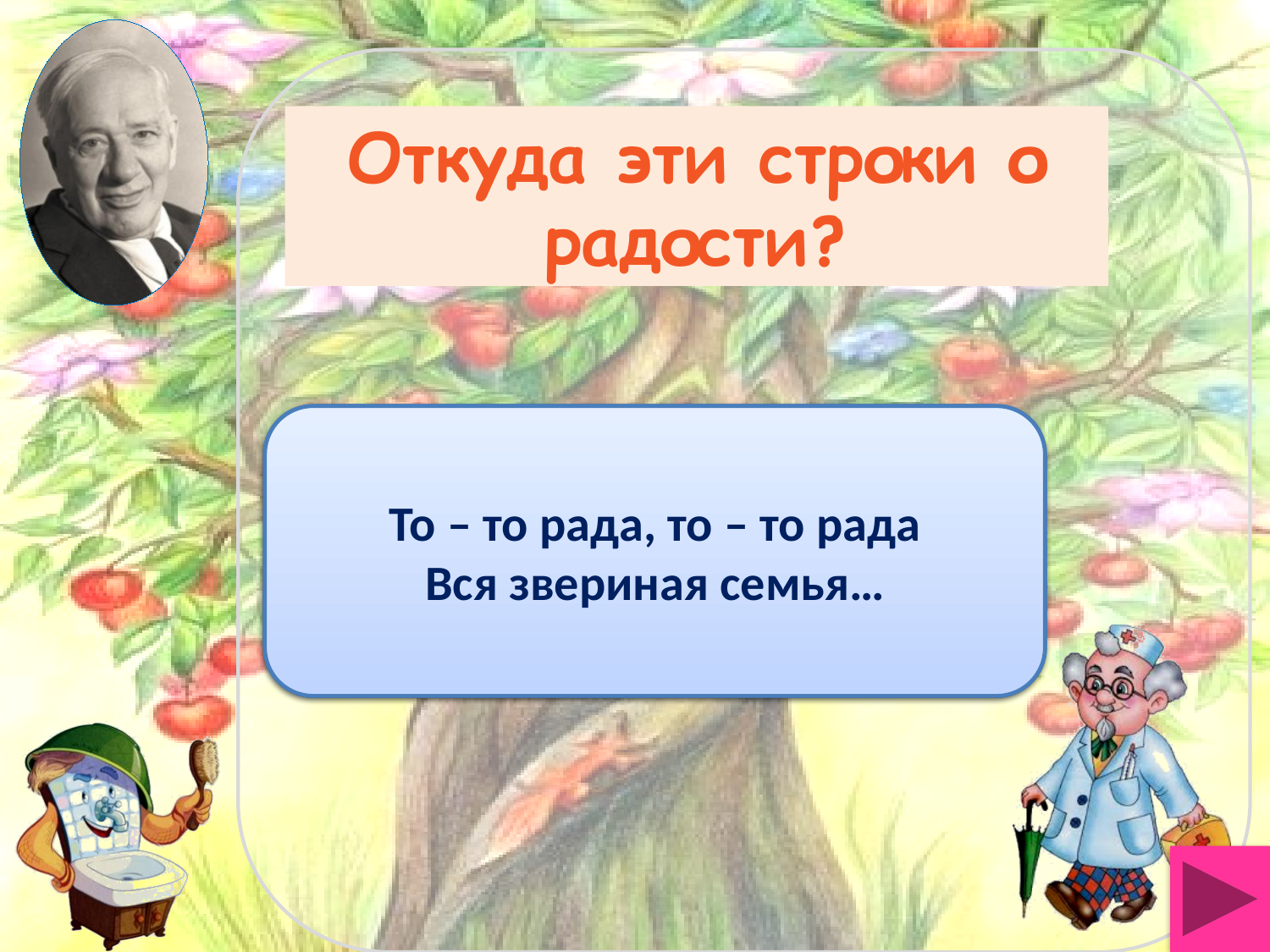

# Откуда эти строки о радости?
«Тараканище»
То – то рада, то – то рада
Вся звериная семья…